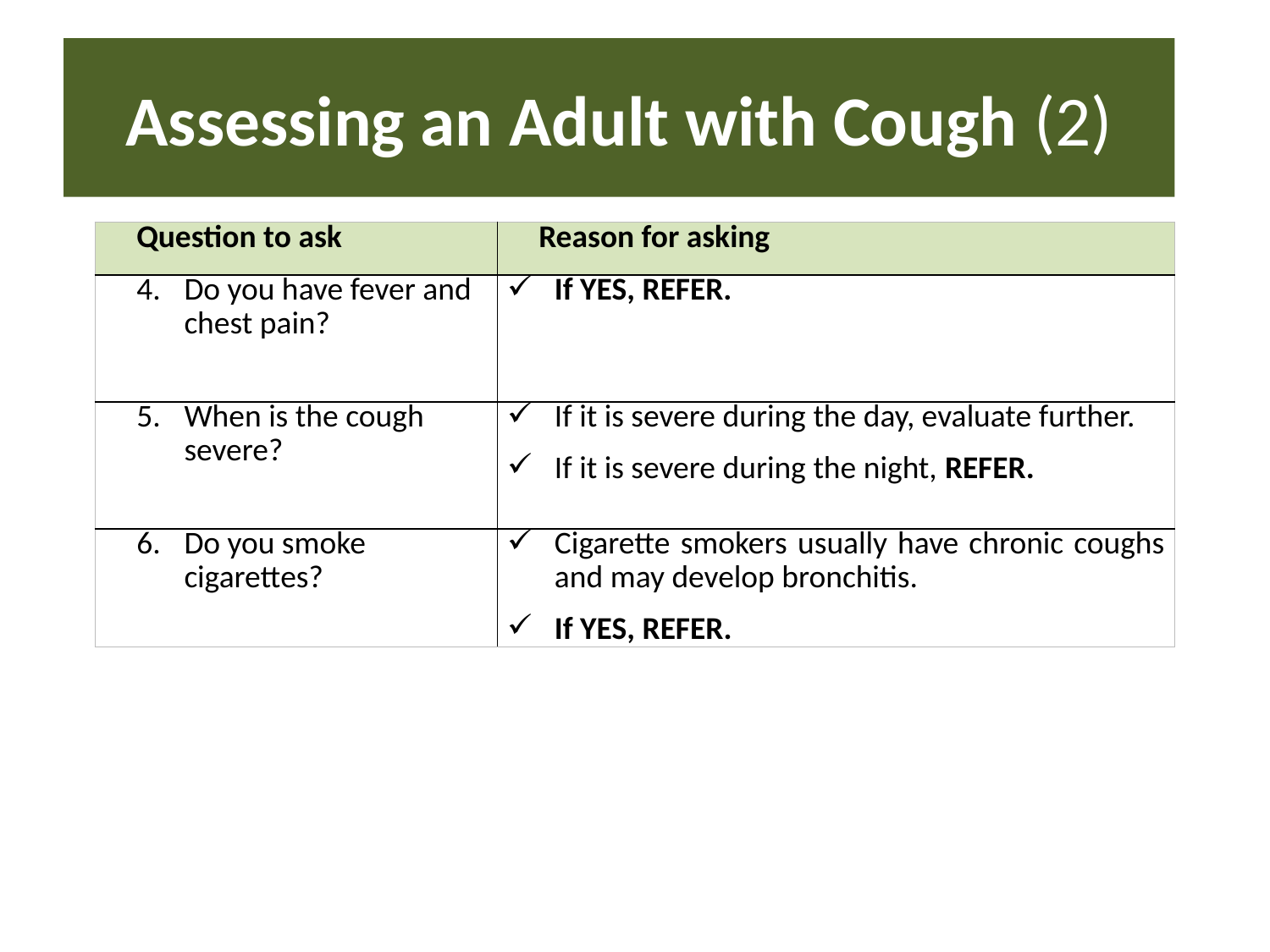

# Assessing an Adult with Cough (2)
| Question to ask | Reason for asking |
| --- | --- |
| Do you have fever and chest pain? | If YES, REFER. |
| When is the cough severe? | If it is severe during the day, evaluate further. If it is severe during the night, REFER. |
| Do you smoke cigarettes? | Cigarette smokers usually have chronic coughs and may develop bronchitis. If YES, REFER. |